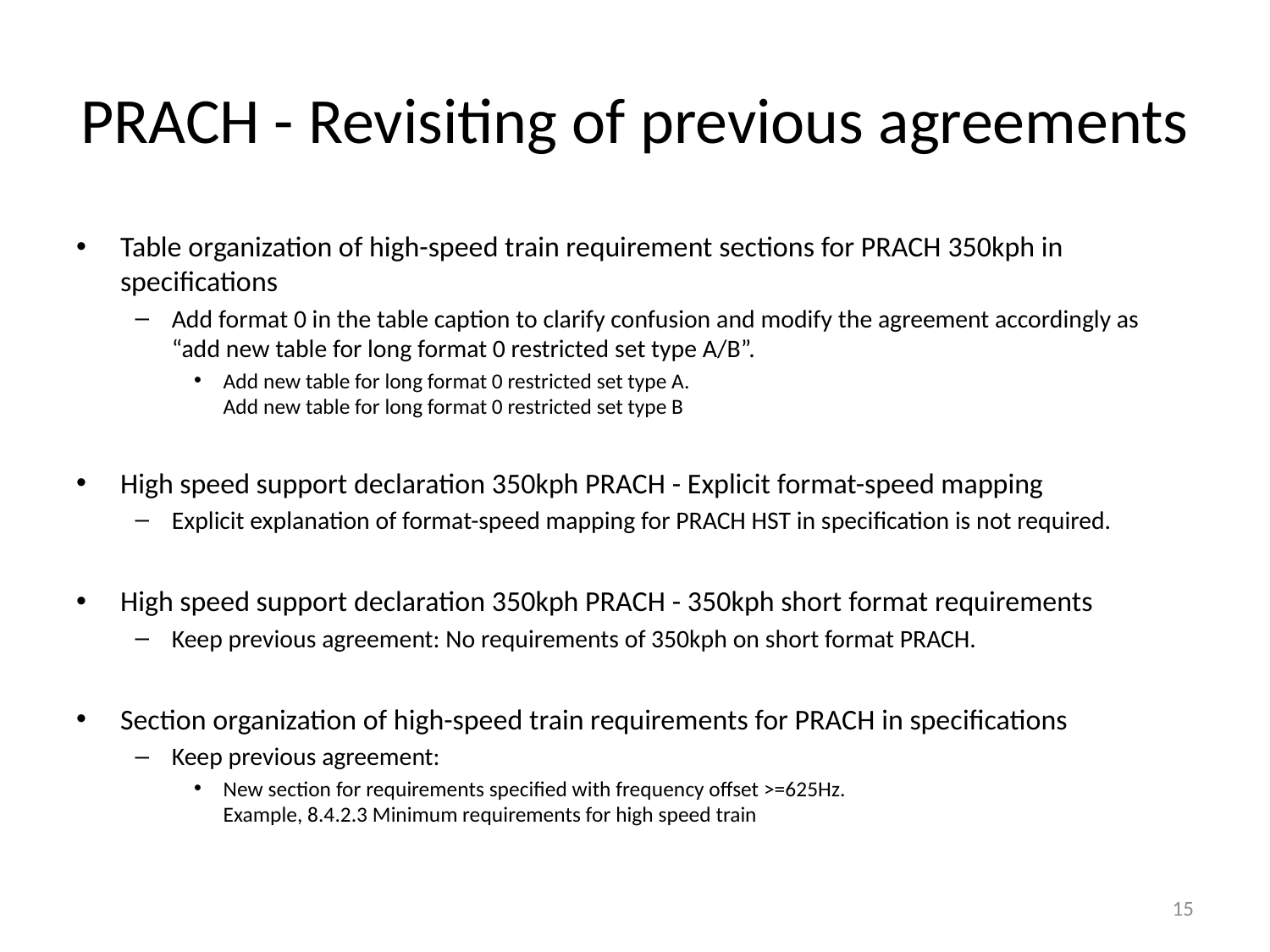

# PRACH - Revisiting of previous agreements
Table organization of high-speed train requirement sections for PRACH 350kph in specifications
Add format 0 in the table caption to clarify confusion and modify the agreement accordingly as “add new table for long format 0 restricted set type A/B”.
Add new table for long format 0 restricted set type A.
Add new table for long format 0 restricted set type B

High speed support declaration 350kph PRACH - Explicit format-speed mapping
Explicit explanation of format-speed mapping for PRACH HST in specification is not required.

High speed support declaration 350kph PRACH - 350kph short format requirements
Keep previous agreement: No requirements of 350kph on short format PRACH.

Section organization of high-speed train requirements for PRACH in specifications
Keep previous agreement:
New section for requirements specified with frequency offset >=625Hz.
Example, 8.4.2.3 Minimum requirements for high speed train
15